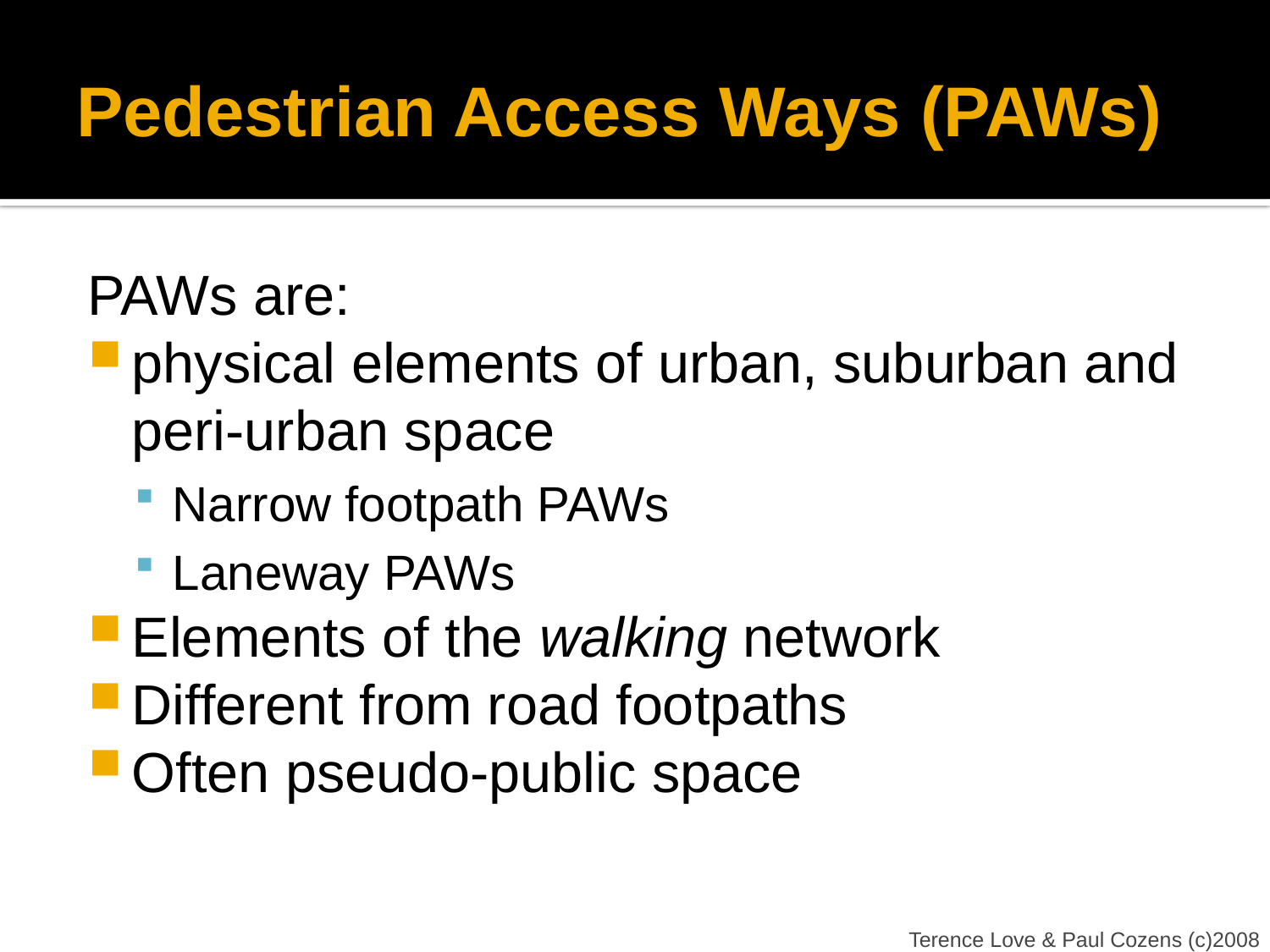

# Pedestrian Access Ways (PAWs)
PAWs are:
physical elements of urban, suburban and peri-urban space
Narrow footpath PAWs
Laneway PAWs
Elements of the walking network
Different from road footpaths
Often pseudo-public space

Terence Love & Paul Cozens (c)2008